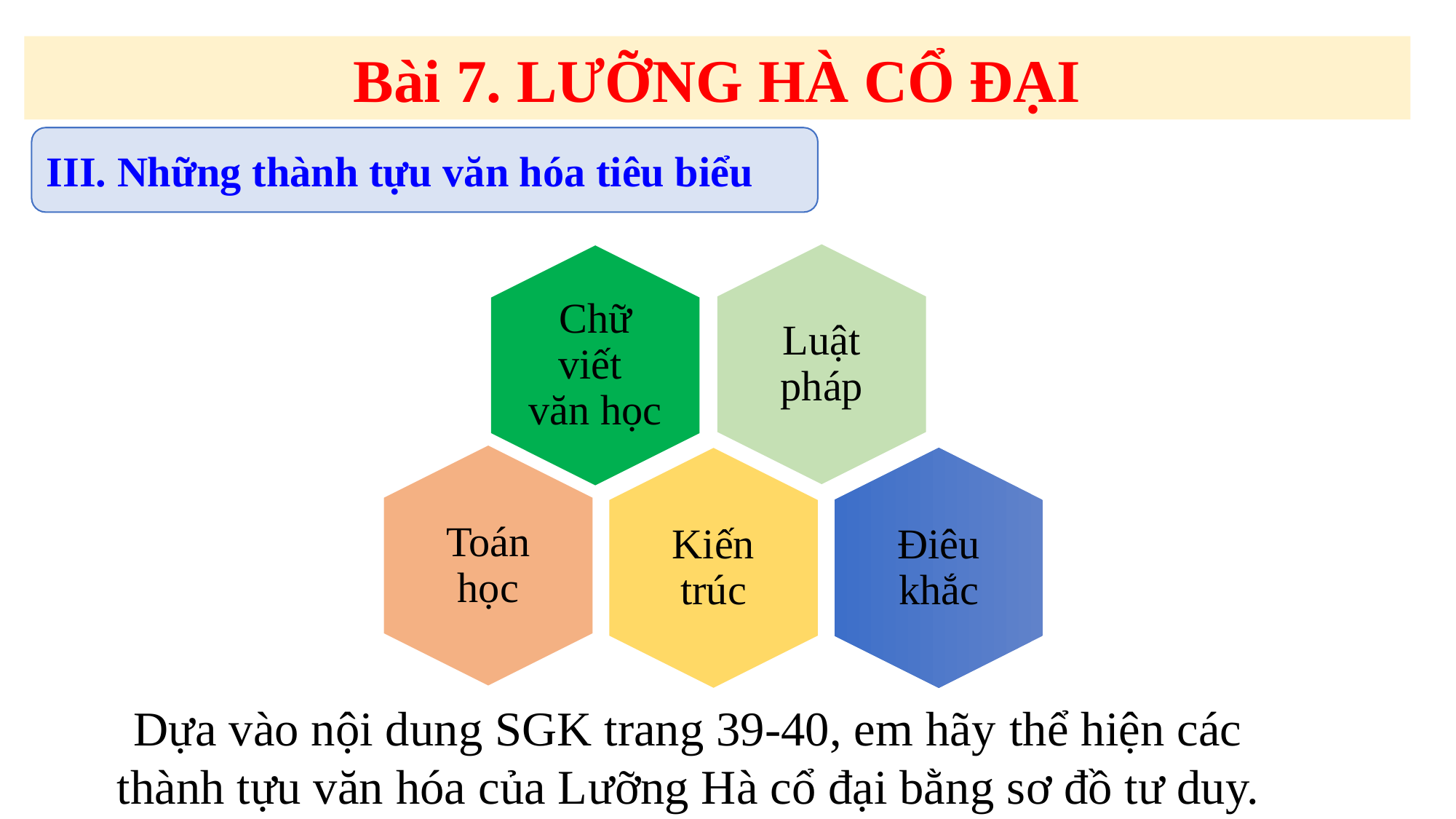

Bài 7. LƯỠNG HÀ CỔ ĐẠI
III. Những thành tựu văn hóa tiêu biểu

Luật pháp

Chữ viết  văn học

Toán học

Kiến trúc

Điêu khắc
Dựa vào nội dung SGK trang 39-40, em hãy thể hiện các thành tựu văn hóa của Lưỡng Hà cổ đại bằng sơ đồ tư duy.